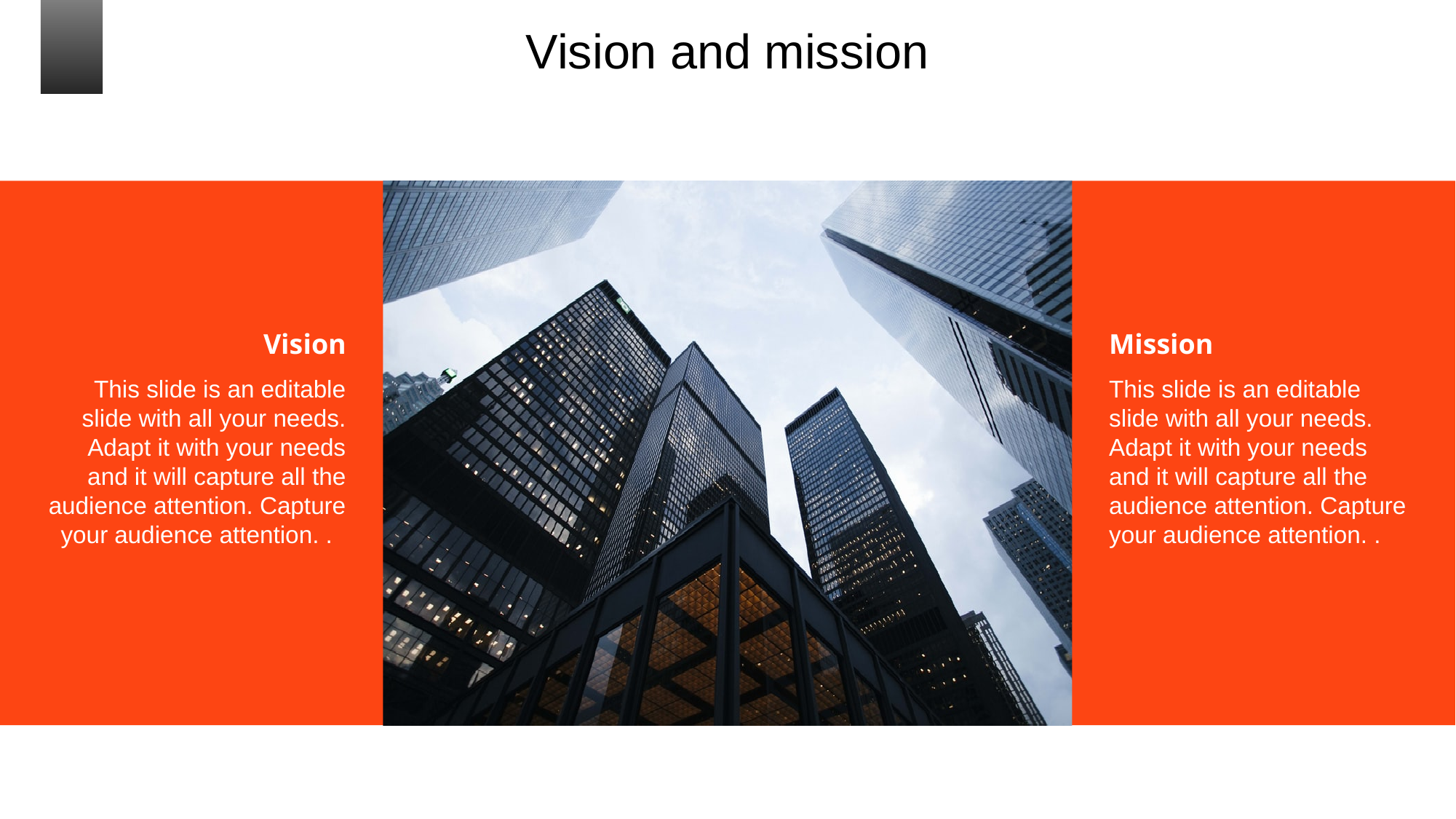

Vision and mission

Vision
This slide is an editable slide with all your needs. Adapt it with your needs and it will capture all the audience attention. Capture your audience attention. .
Mission
This slide is an editable slide with all your needs. Adapt it with your needs and it will capture all the audience attention. Capture your audience attention. .